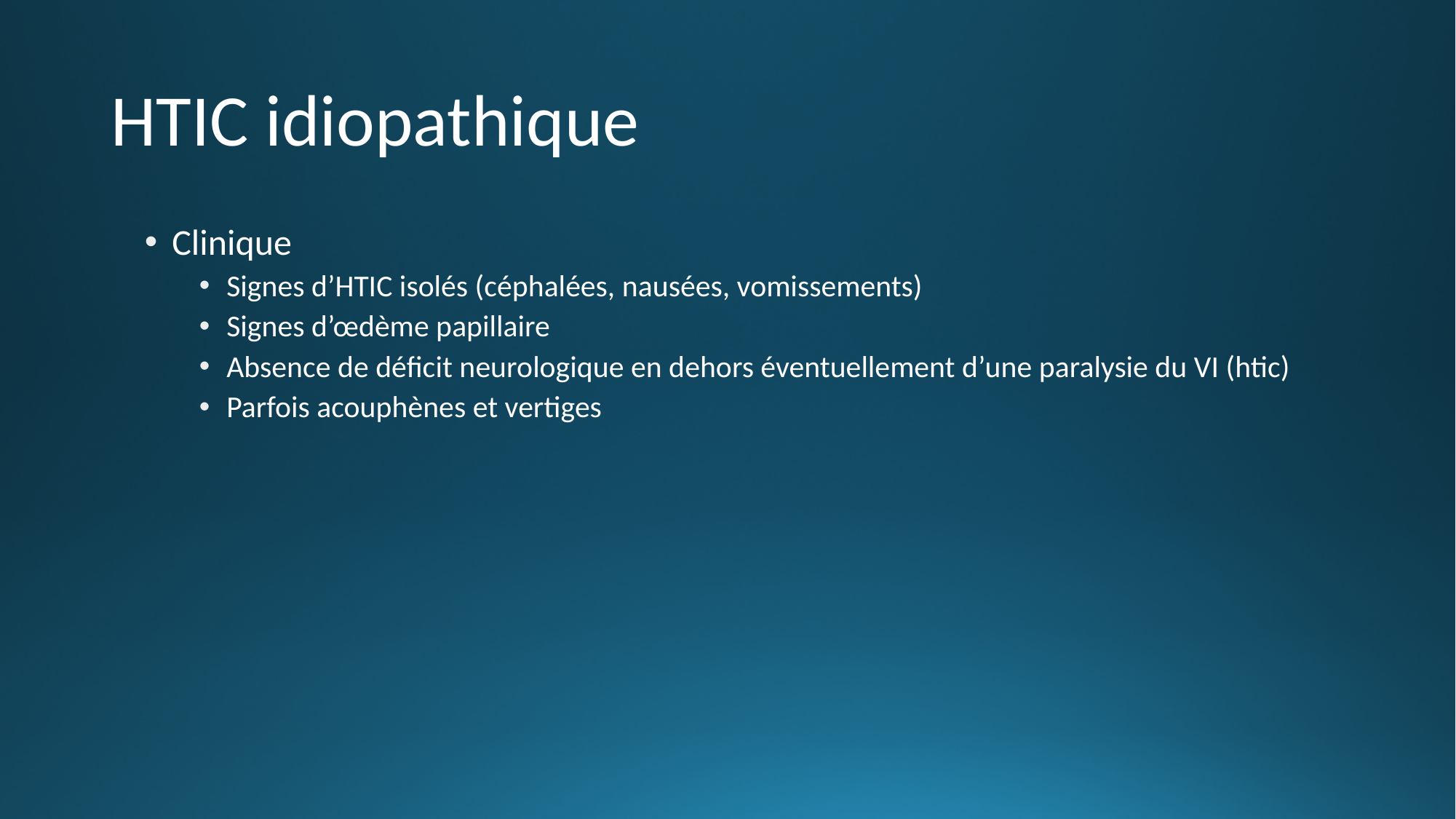

# HTIC idiopathique
Clinique
Signes d’HTIC isolés (céphalées, nausées, vomissements)
Signes d’œdème papillaire
Absence de déficit neurologique en dehors éventuellement d’une paralysie du VI (htic)
Parfois acouphènes et vertiges